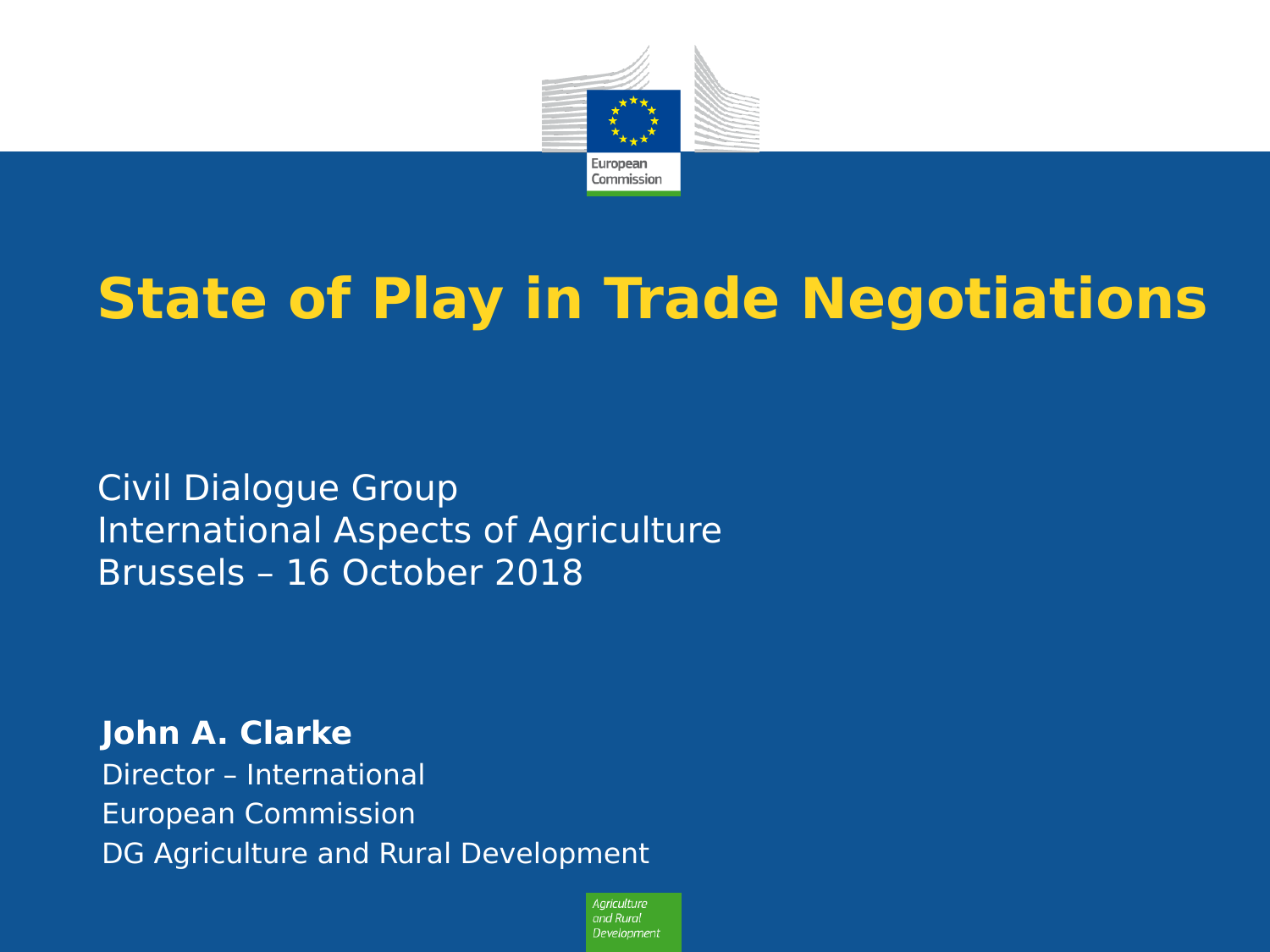

State of Play in Trade Negotiations

Civil Dialogue Group
International Aspects of Agriculture
Brussels – 16 October 2018

John A. Clarke
Director – International
European Commission
DG Agriculture and Rural Development